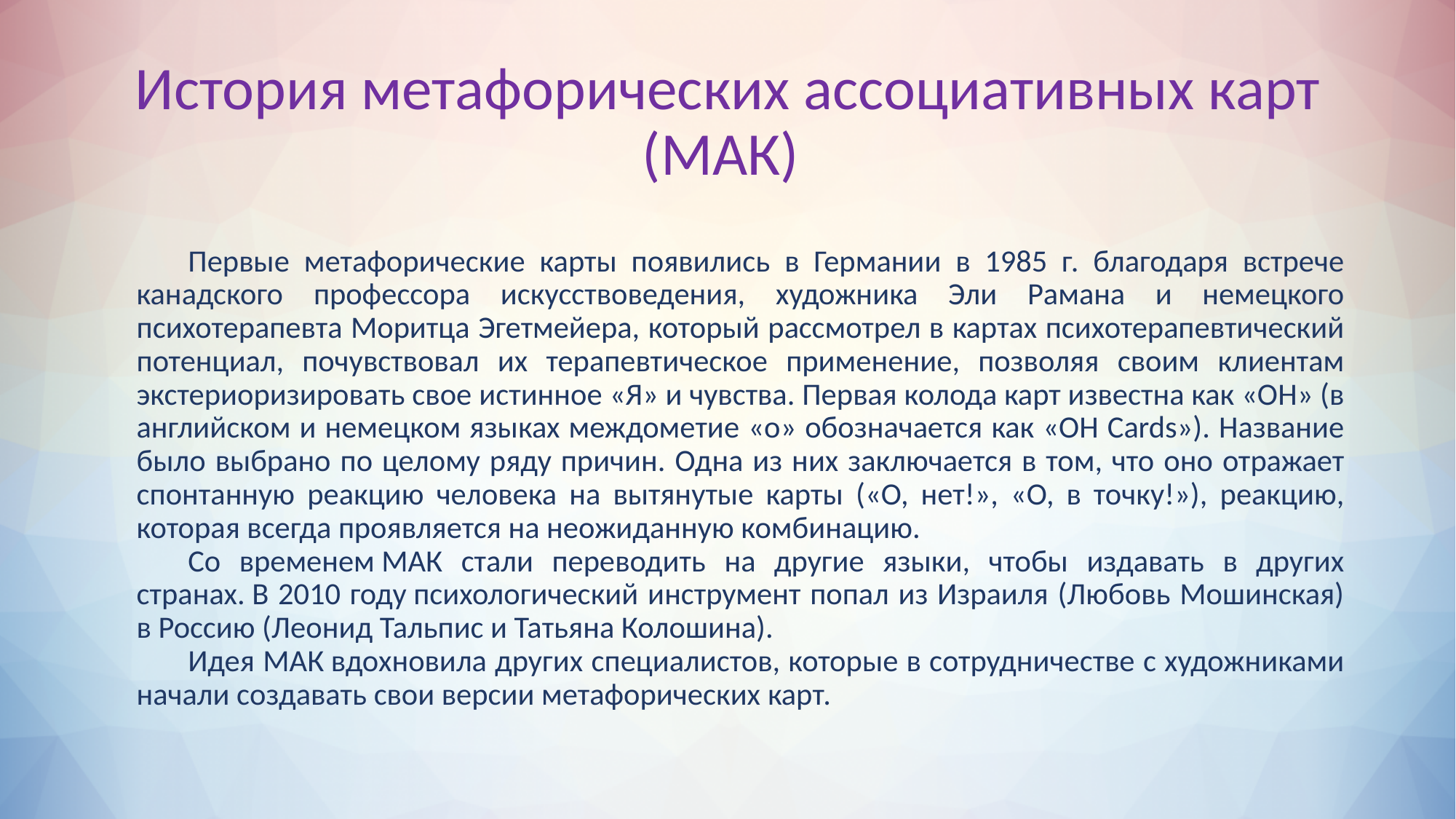

# История метафорических ассоциативных карт (МАК)

Первые метафорические карты появились в Германии в 1985 г. благодаря встрече канадского профессора искусствоведения, художника Эли Рамана и немецкого психотерапевта Моритца Эгетмейера, который рассмотрел в картах психотерапевтический потенциал, почувствовал их терапевтическое применение, позволяя своим клиентам экстериоризировать свое истинное «Я» и чувства. Первая колода карт известна как «ОН» (в английском и немецком языках междометие «о» обозначается как «ОН Cards»). Название было выбрано по целому ряду причин. Одна из них заключается в том, что оно отражает спонтанную реакцию человека на вытянутые карты («О, нет!», «О, в точку!»), реакцию, которая всегда проявляется на неожиданную комбинацию.
Со временем МАК стали переводить на другие языки, чтобы издавать в других странах. В 2010 году психологический инструмент попал из Израиля (Любовь Мошинская) в Россию (Леонид Тальпис и Татьяна Колошина).
Идея МАК вдохновила других специалистов, которые в сотрудничестве с художниками начали создавать свои версии метафорических карт.